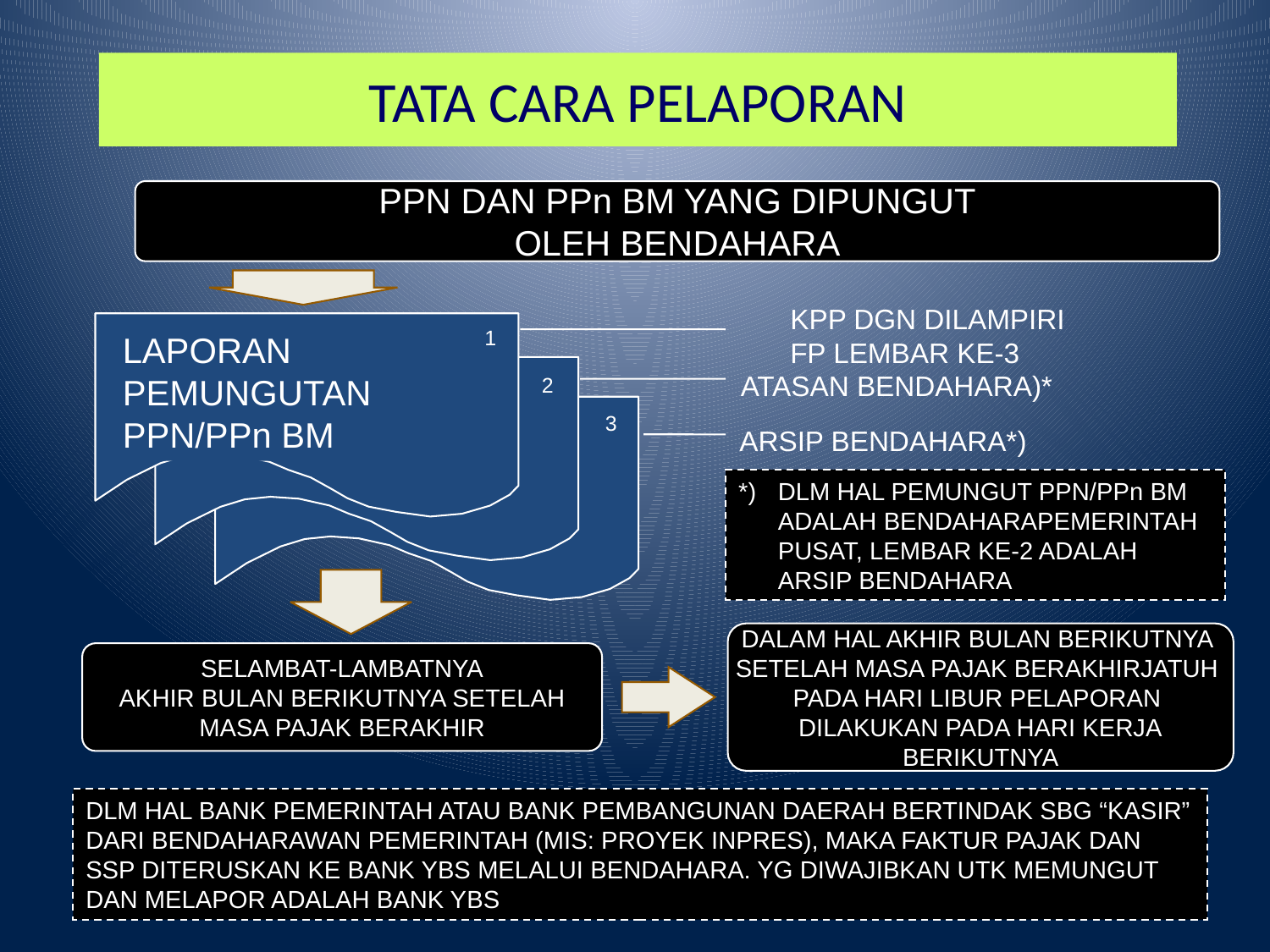

# TATA CARA PELAPORAN
PPN DAN PPn BM YANG DIPUNGUT
OLEH BENDAHARA

KPP DGN DILAMPIRI
FP LEMBAR KE-3

1
LAPORAN PEMUNGUTAN PPN/PPn BM

ATASAN BENDAHARA)*
2

3
ARSIP BENDAHARA*)

*) 	DLM HAL PEMUNGUT PPN/PPn BM ADALAH BENDAHARAPEMERINTAH PUSAT, LEMBAR KE-2 ADALAH ARSIP BENDAHARA

DALAM HAL AKHIR BULAN BERIKUTNYA
SETELAH MASA PAJAK BERAKHIRJATUH
PADA HARI LIBUR PELAPORAN
DILAKUKAN PADA HARI KERJA
BERIKUTNYA
SELAMBAT-LAMBATNYA
AKHIR BULAN BERIKUTNYA SETELAH
MASA PAJAK BERAKHIR

DLM HAL BANK PEMERINTAH ATAU BANK PEMBANGUNAN DAERAH BERTINDAK SBG “KASIR” DARI BENDAHARAWAN PEMERINTAH (MIS: PROYEK INPRES), MAKA FAKTUR PAJAK DAN SSP DITERUSKAN KE BANK YBS MELALUI BENDAHARA. YG DIWAJIBKAN UTK MEMUNGUT DAN MELAPOR ADALAH BANK YBS

147